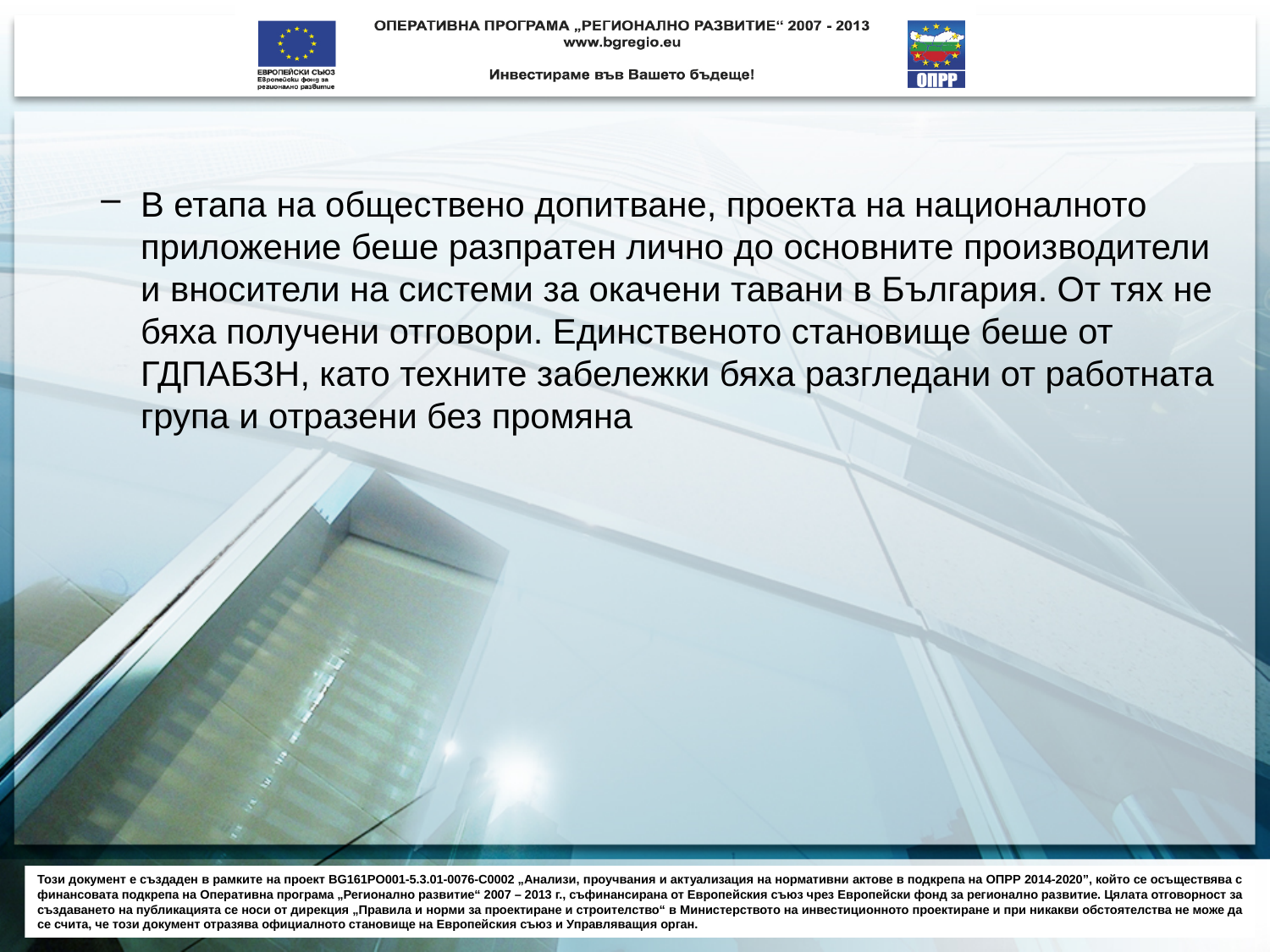

В етапа на обществено допитване, проекта на националното приложение беше разпратен лично до основните производители и вносители на системи за окачени тавани в България. От тях не бяха получени отговори. Единственото становище беше от ГДПАБЗН, като техните забележки бяха разгледани от работната група и отразени без промяна